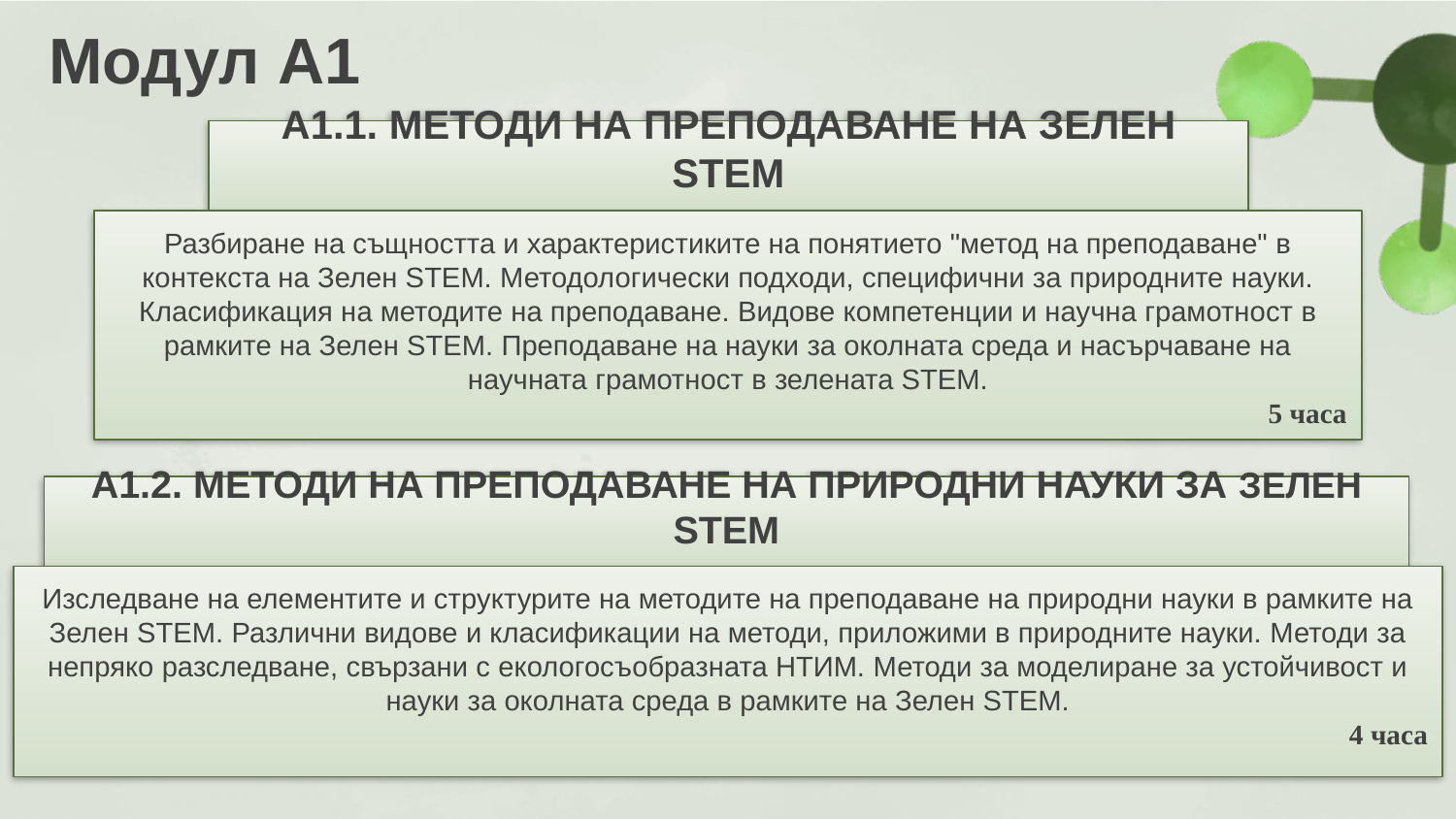

# Модул А1
A1.1. МЕТОДИ НА ПРЕПОДАВАНЕ НА ЗЕЛЕН STEM
Разбиране на същността и характеристиките на понятието "метод на преподаване" в контекста на Зелен STEM. Методологически подходи, специфични за природните науки. Класификация на методите на преподаване. Видове компетенции и научна грамотност в рамките на Зелен STEM. Преподаване на науки за околната среда и насърчаване на научната грамотност в зелената STEM.
5 часа
A1.2. МЕТОДИ НА ПРЕПОДАВАНЕ НА ПРИРОДНИ НАУКИ ЗА ЗЕЛЕН STEM
Изследване на елементите и структурите на методите на преподаване на природни науки в рамките на Зелен STEM. Различни видове и класификации на методи, приложими в природните науки. Методи за непряко разследване, свързани с екологосъобразната НТИМ. Методи за моделиране за устойчивост и науки за околната среда в рамките на Зелен STEM.
4 часа